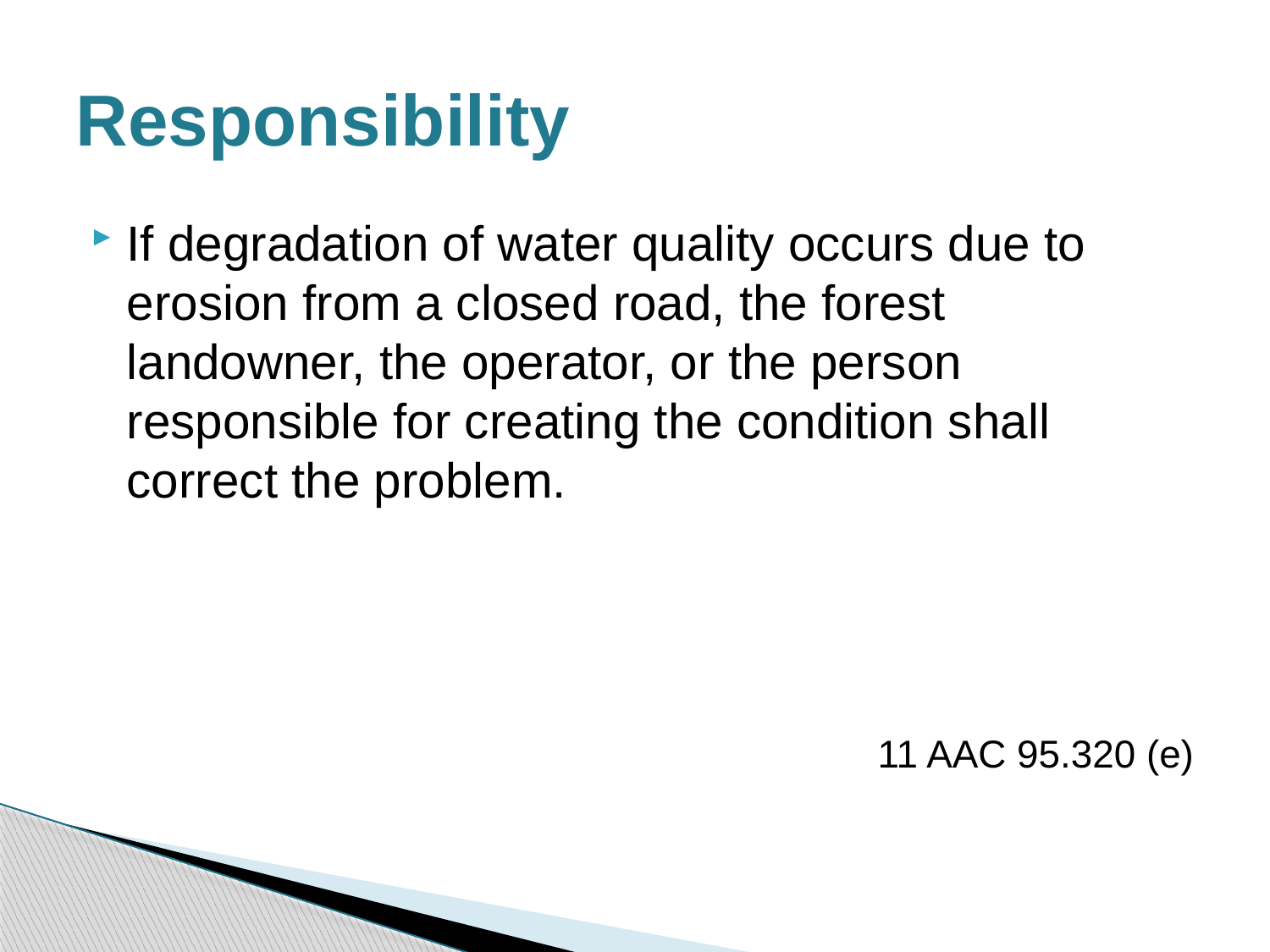

# Responsibility
If degradation of water quality occurs due to erosion from a closed road, the forest landowner, the operator, or the person responsible for creating the condition shall correct the problem.

11 AAC 95.320 (e)